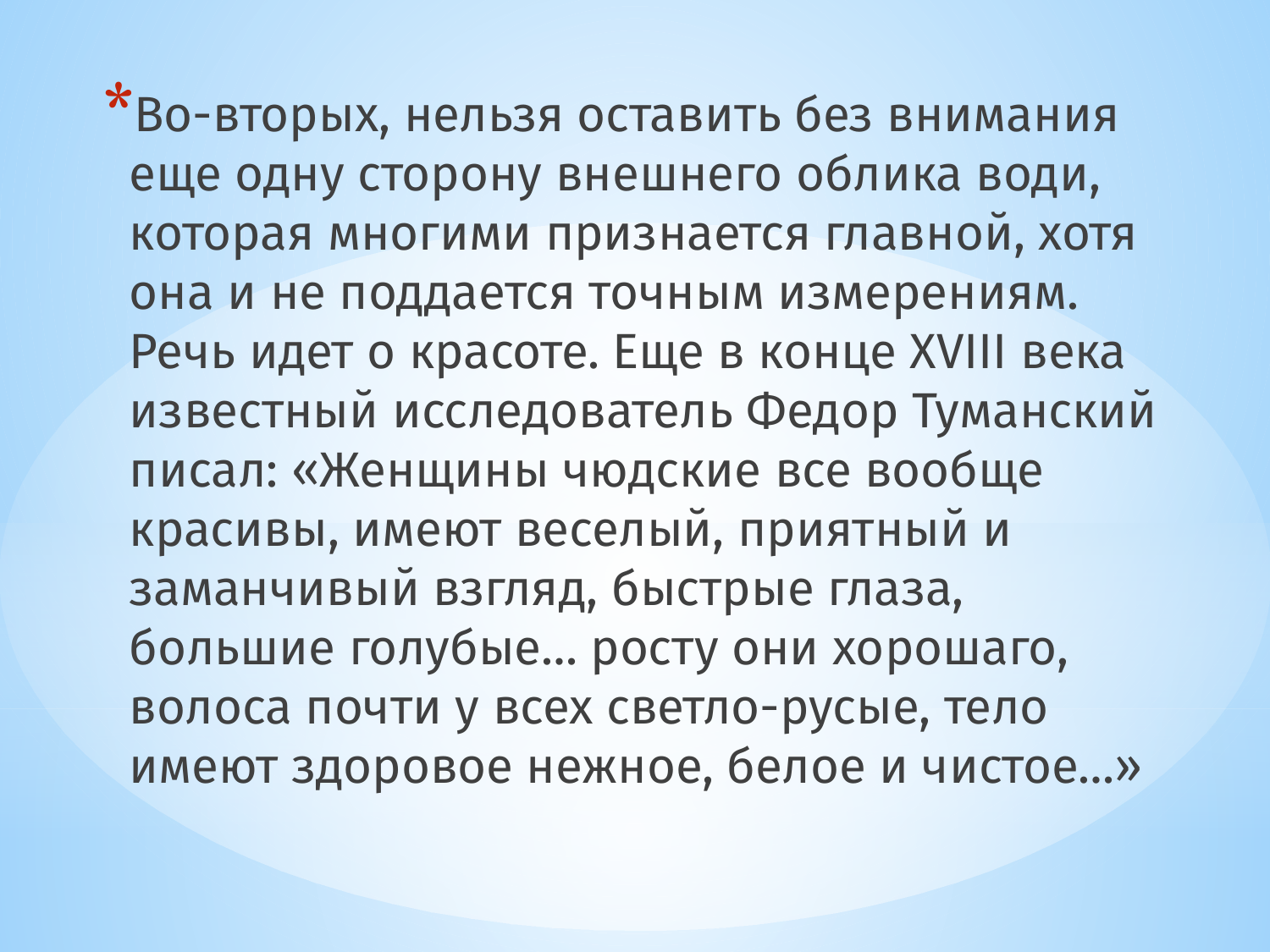

Во-вторых, нельзя оставить без внимания еще одну сторону внешнего облика води, которая многими признается главной, хотя она и не поддается точным измерениям. Речь идет о красоте. Еще в конце XVIII века известный исследователь Федор Туманский писал: «Женщины чюдские все вообще красивы, имеют веселый, приятный и заманчивый взгляд, быстрые глаза, большие голубые… росту они хорошаго, волоса почти у всех светло-русые, тело имеют здоровое нежное, белое и чистое…»